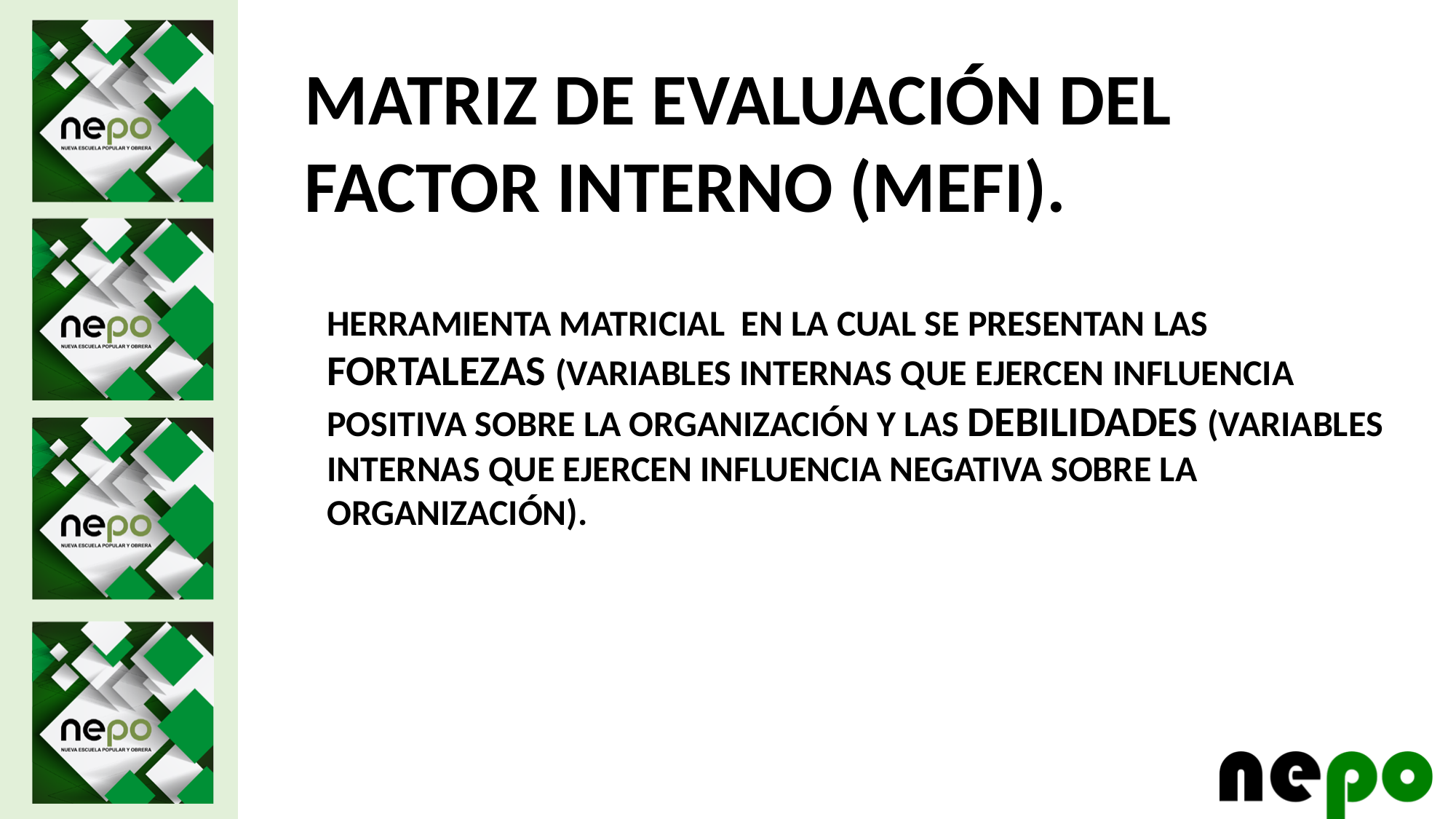

MATRIZ DE EVALUACIÓN DEL FACTOR INTERNO (MEFI).
HERRAMIENTA MATRICIAL  EN LA CUAL SE PRESENTAN LAS FORTALEZAS (VARIABLES INTERNAS QUE EJERCEN INFLUENCIA POSITIVA SOBRE LA ORGANIZACIÓN Y LAS DEBILIDADES (VARIABLES INTERNAS QUE EJERCEN INFLUENCIA NEGATIVA SOBRE LA ORGANIZACIÓN).